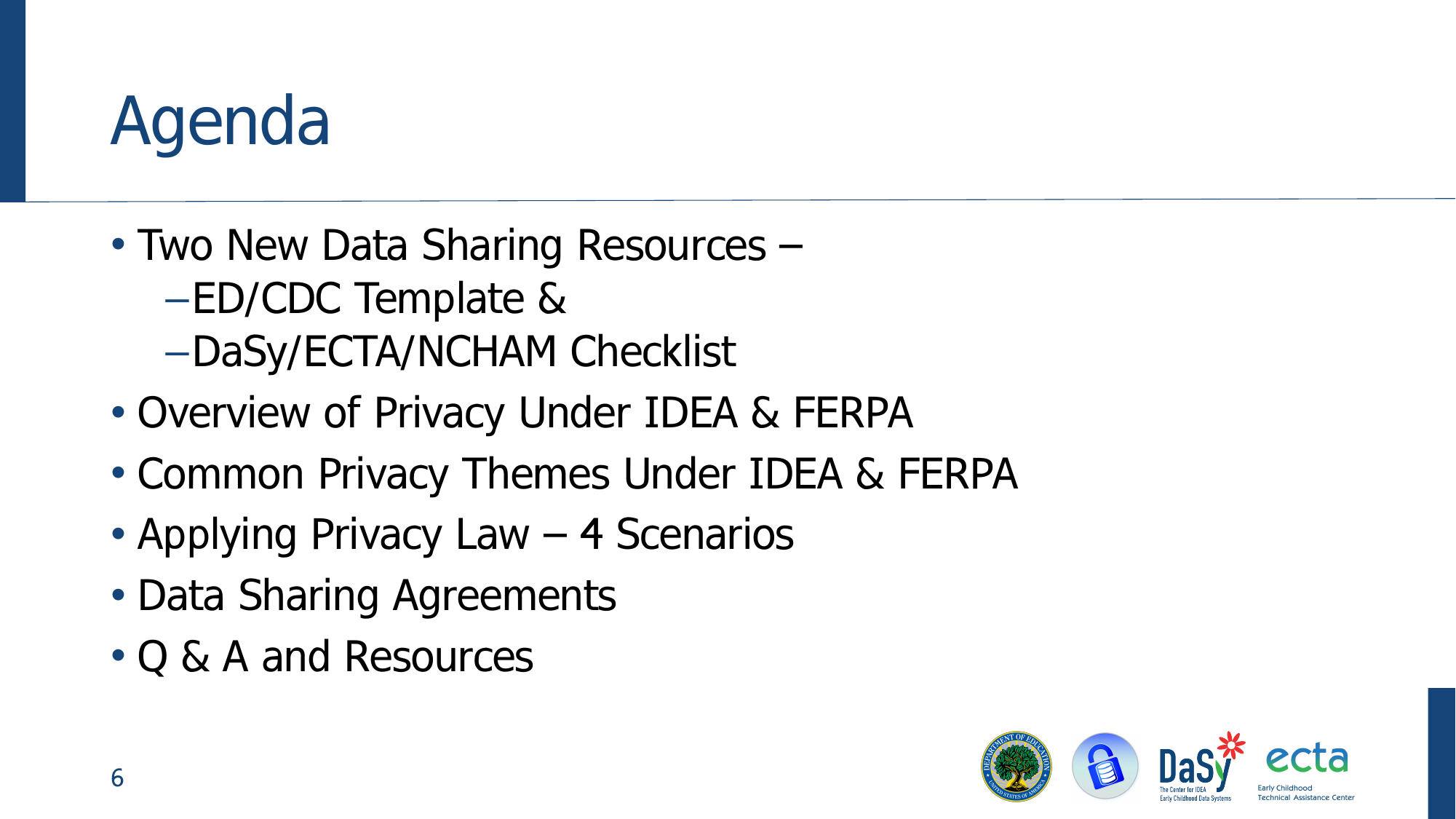

# Agenda
Two New Data Sharing Resources –
ED/CDC Template &
DaSy/ECTA/NCHAM Checklist
Overview of Privacy Under IDEA & FERPA
Common Privacy Themes Under IDEA & FERPA
Applying Privacy Law – 4 Scenarios
Data Sharing Agreements
Q & A and Resources